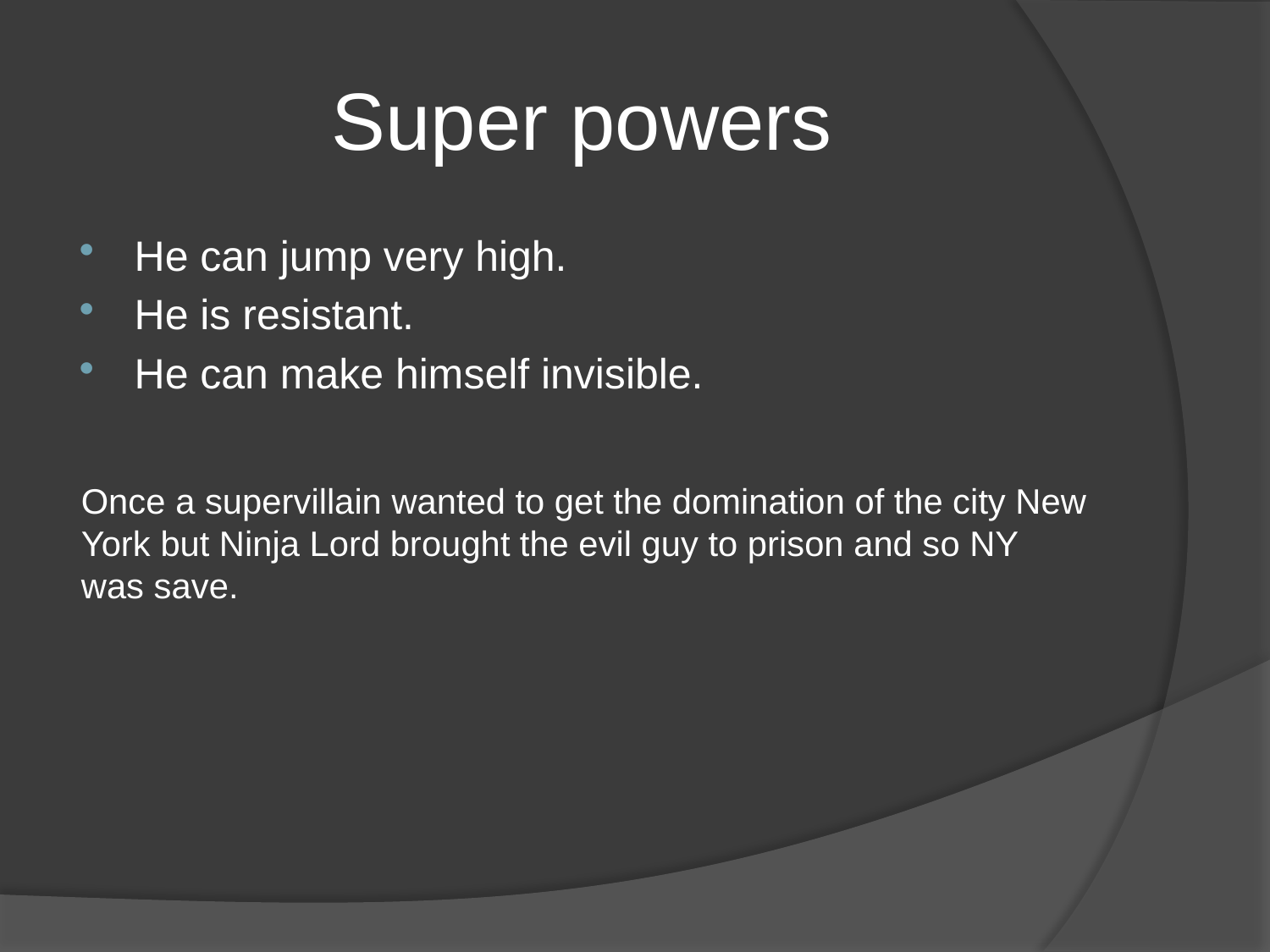

# Super powers
He can jump very high.
He is resistant.
He can make himself invisible.

Once a supervillain wanted to get the domination of the city New York but Ninja Lord brought the evil guy to prison and so NY was save.